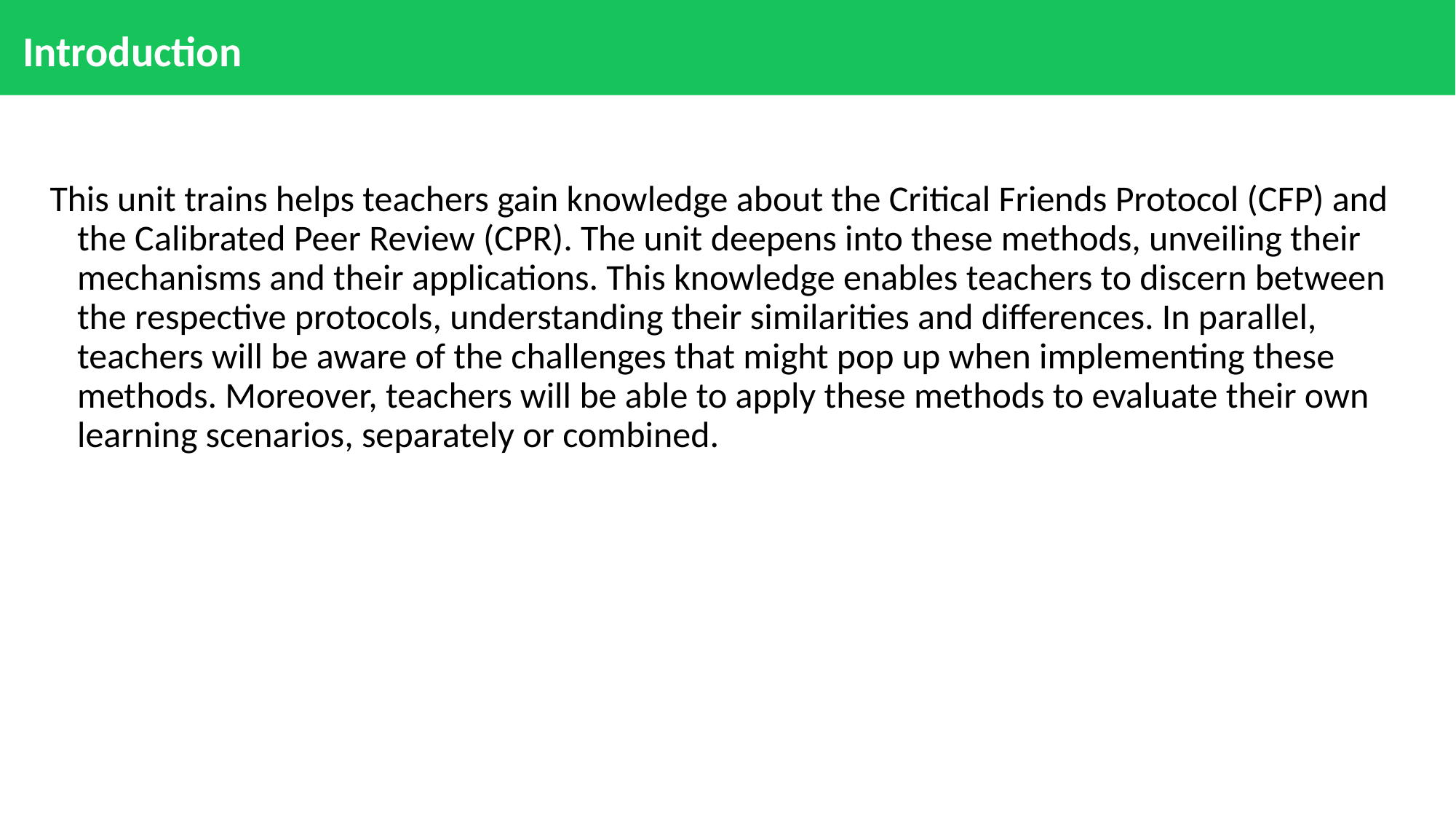

# Introduction
This unit trains helps teachers gain knowledge about the Critical Friends Protocol (CFP) and the Calibrated Peer Review (CPR). The unit deepens into these methods, unveiling their mechanisms and their applications. This knowledge enables teachers to discern between the respective protocols, understanding their similarities and differences. In parallel, teachers will be aware of the challenges that might pop up when implementing these methods. Moreover, teachers will be able to apply these methods to evaluate their own learning scenarios, separately or combined.